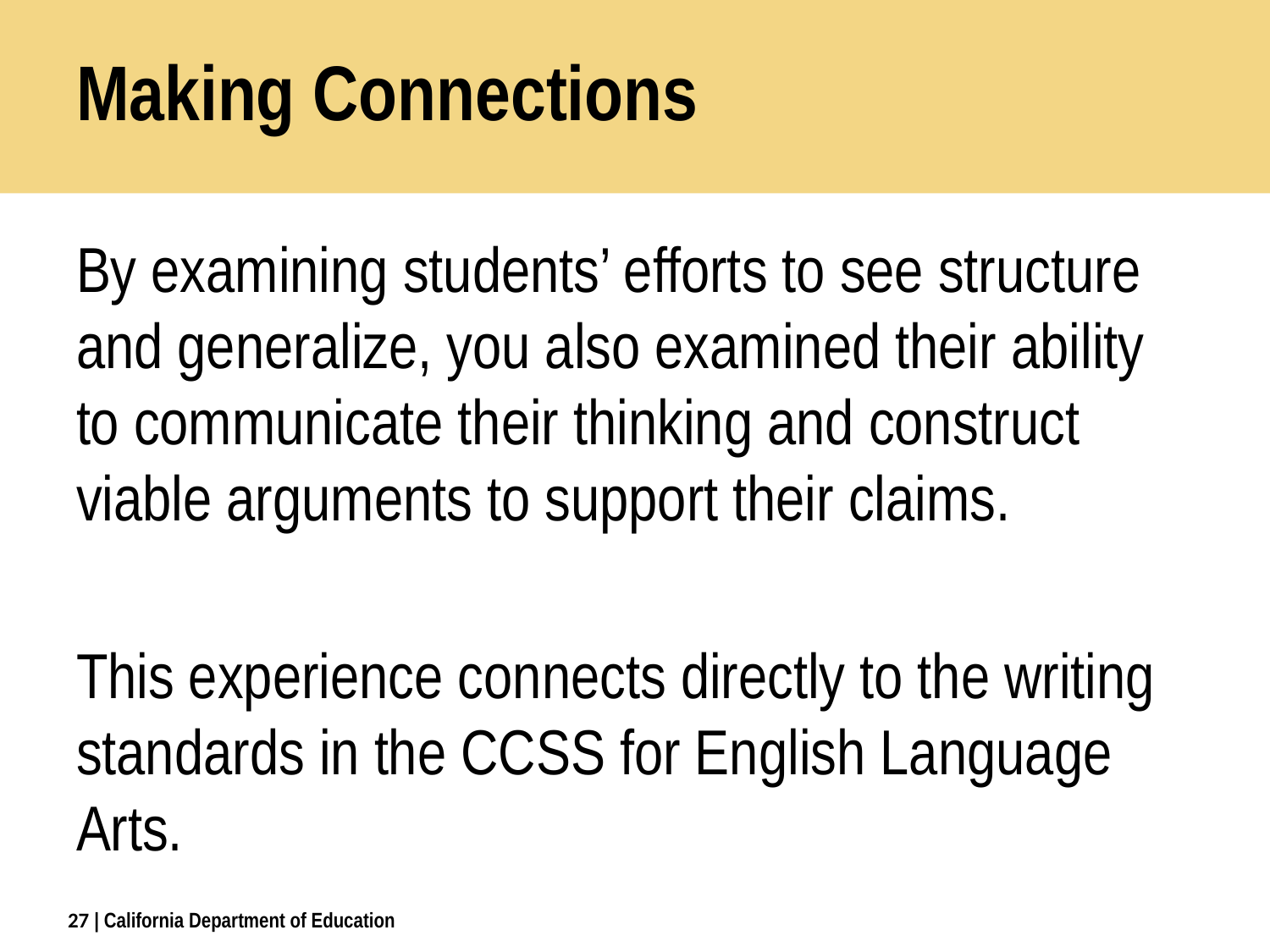

# Making Connections
By examining students’ efforts to see structure and generalize, you also examined their ability to communicate their thinking and construct viable arguments to support their claims.

This experience connects directly to the writing standards in the CCSS for English Language Arts.
27
| California Department of Education